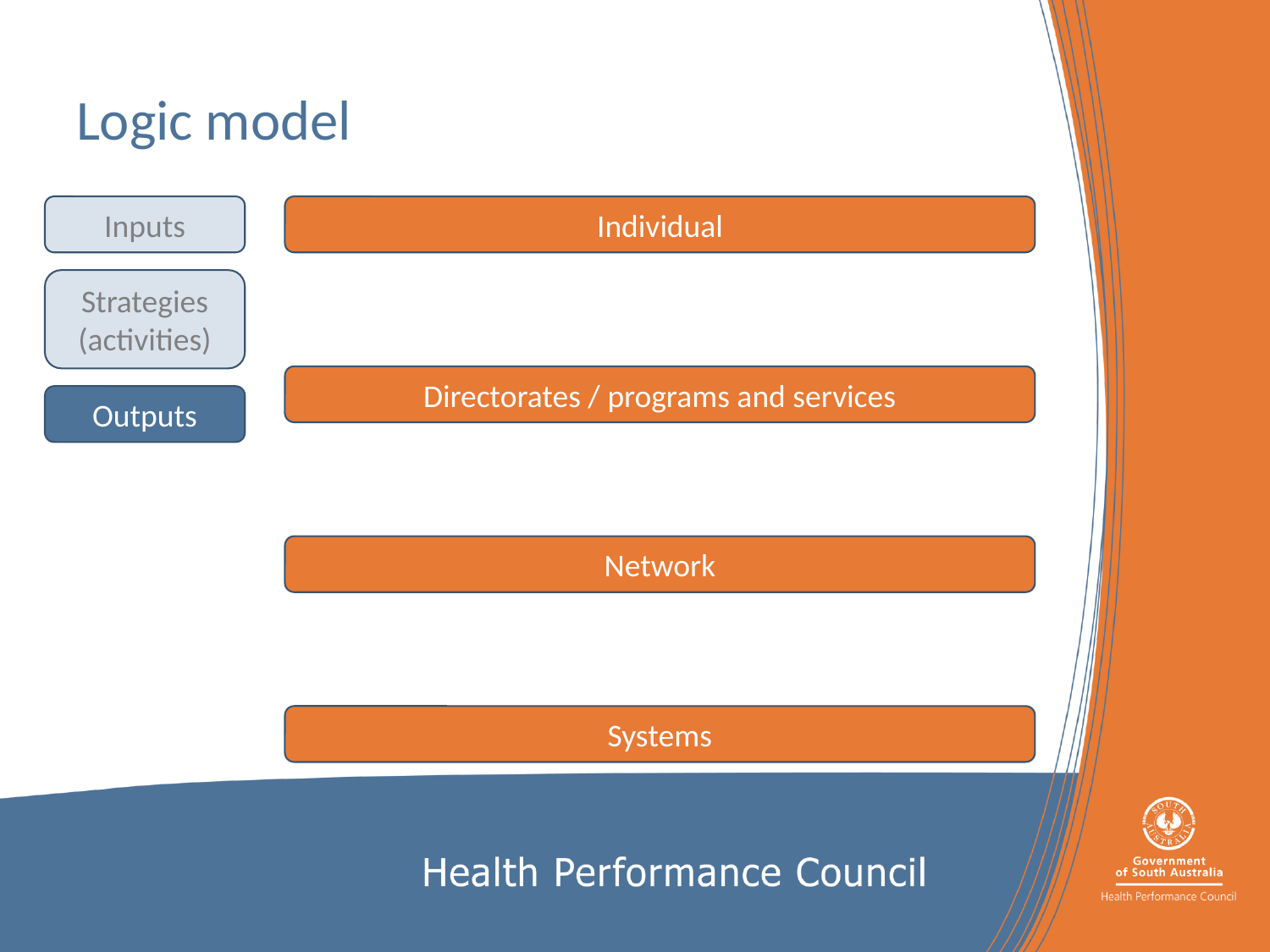

# Logic model
Inputs
Individual
Strategies (activities)

Directorates / programs and services
Outputs
Network
Systems